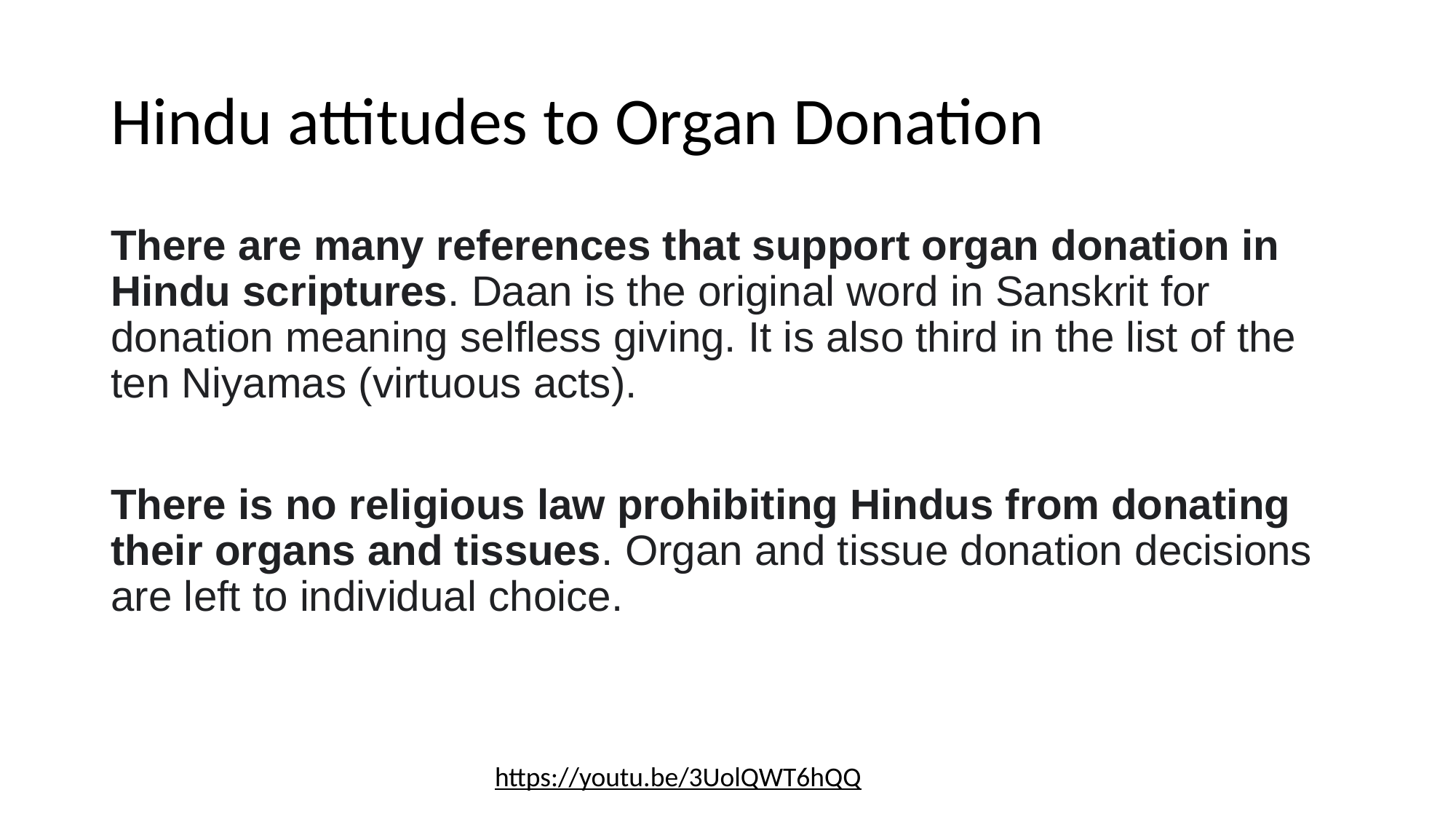

# Hindu attitudes to Organ Donation
There are many references that support organ donation in Hindu scriptures. Daan is the original word in Sanskrit for donation meaning selfless giving. It is also third in the list of the ten Niyamas (virtuous acts).

There is no religious law prohibiting Hindus from donating their organs and tissues. Organ and tissue donation decisions are left to individual choice.
https://youtu.be/3UolQWT6hQQ